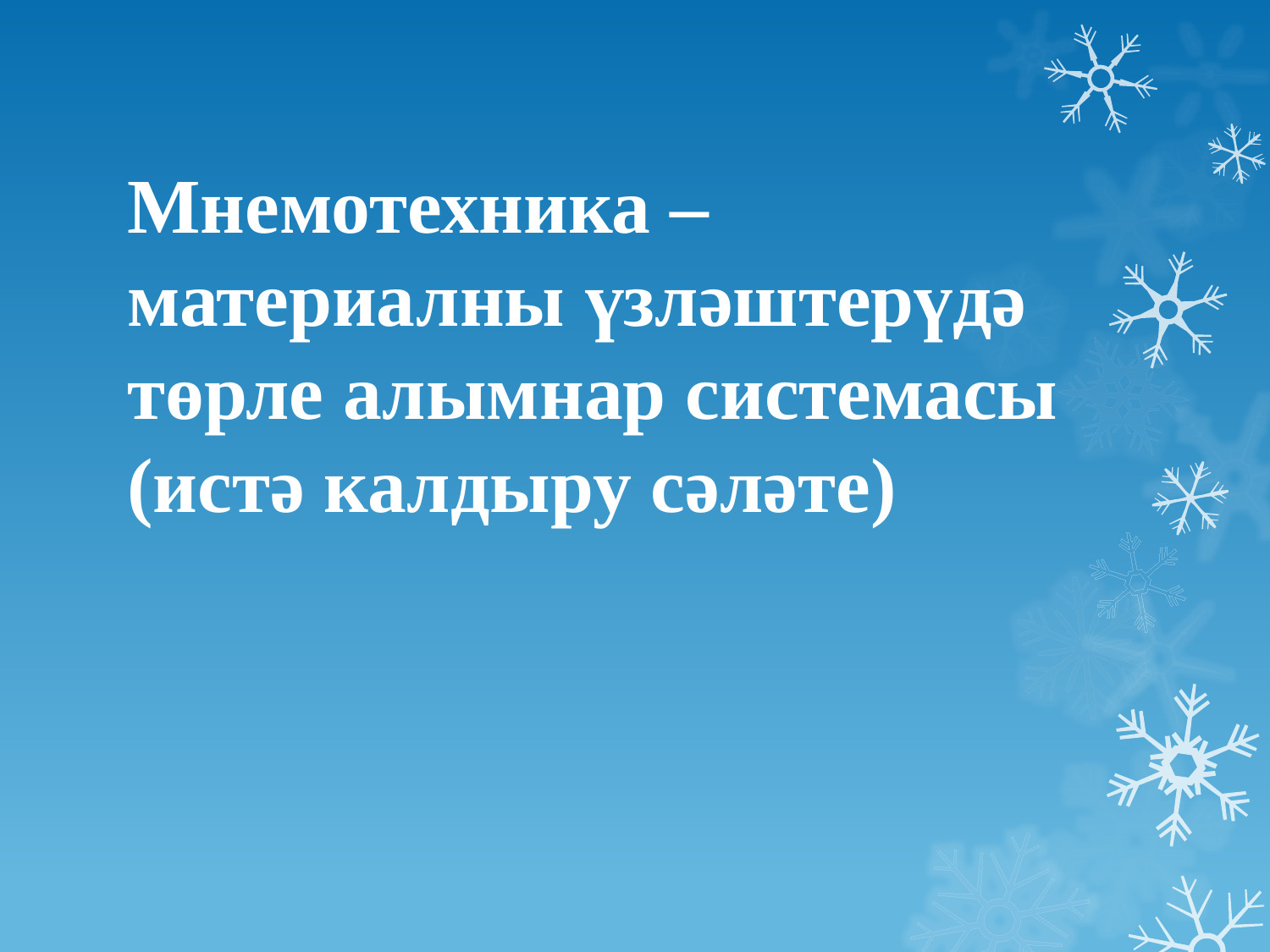

Мнемотехника –
материалны үзләштерүдә төрле алымнар системасы (истә калдыру сәләте)